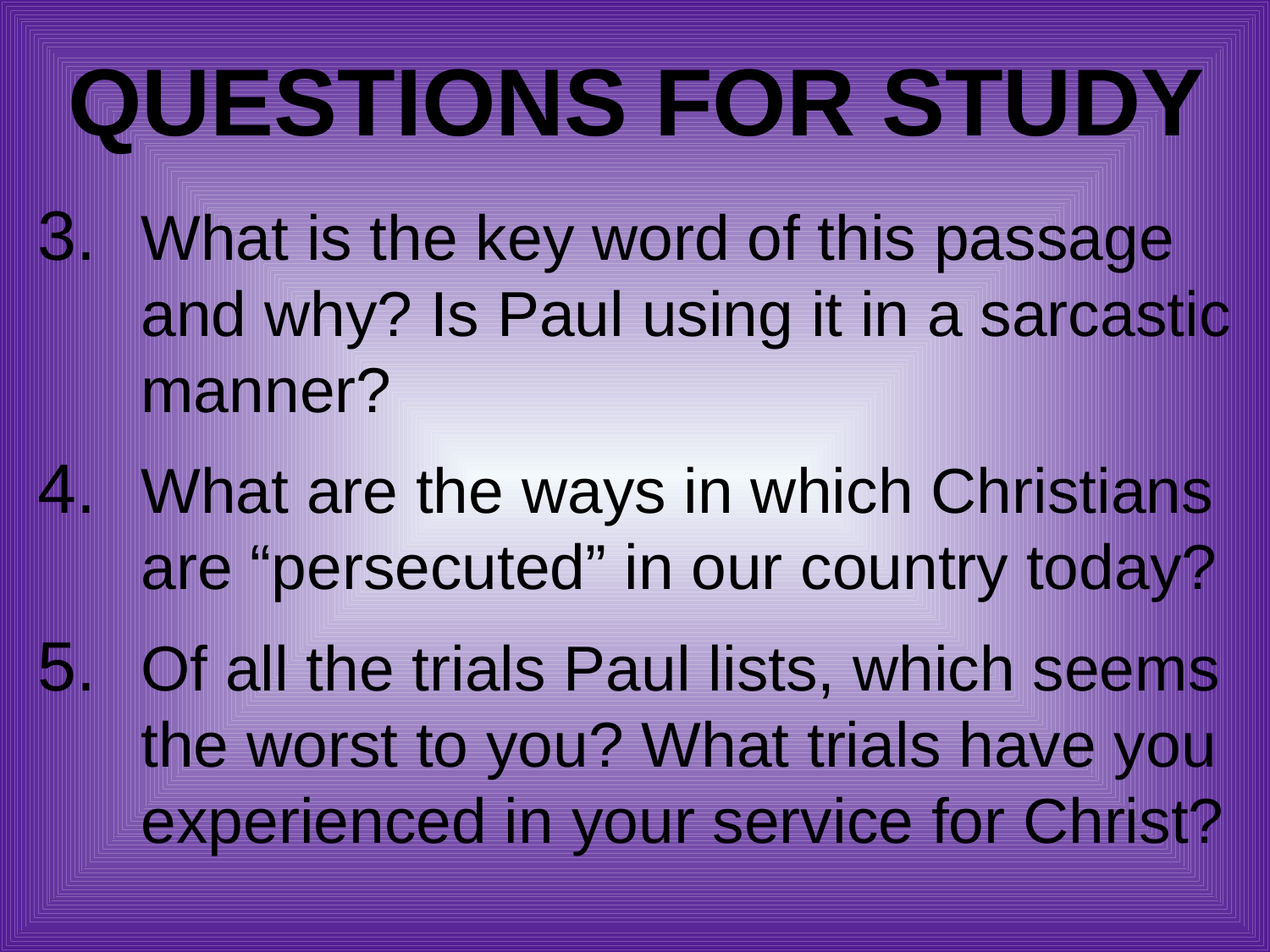

# Questions for Study
What is the key word of this passage and why? Is Paul using it in a sarcastic manner?
What are the ways in which Christians are “persecuted” in our country today?
Of all the trials Paul lists, which seems the worst to you? What trials have you experienced in your service for Christ?